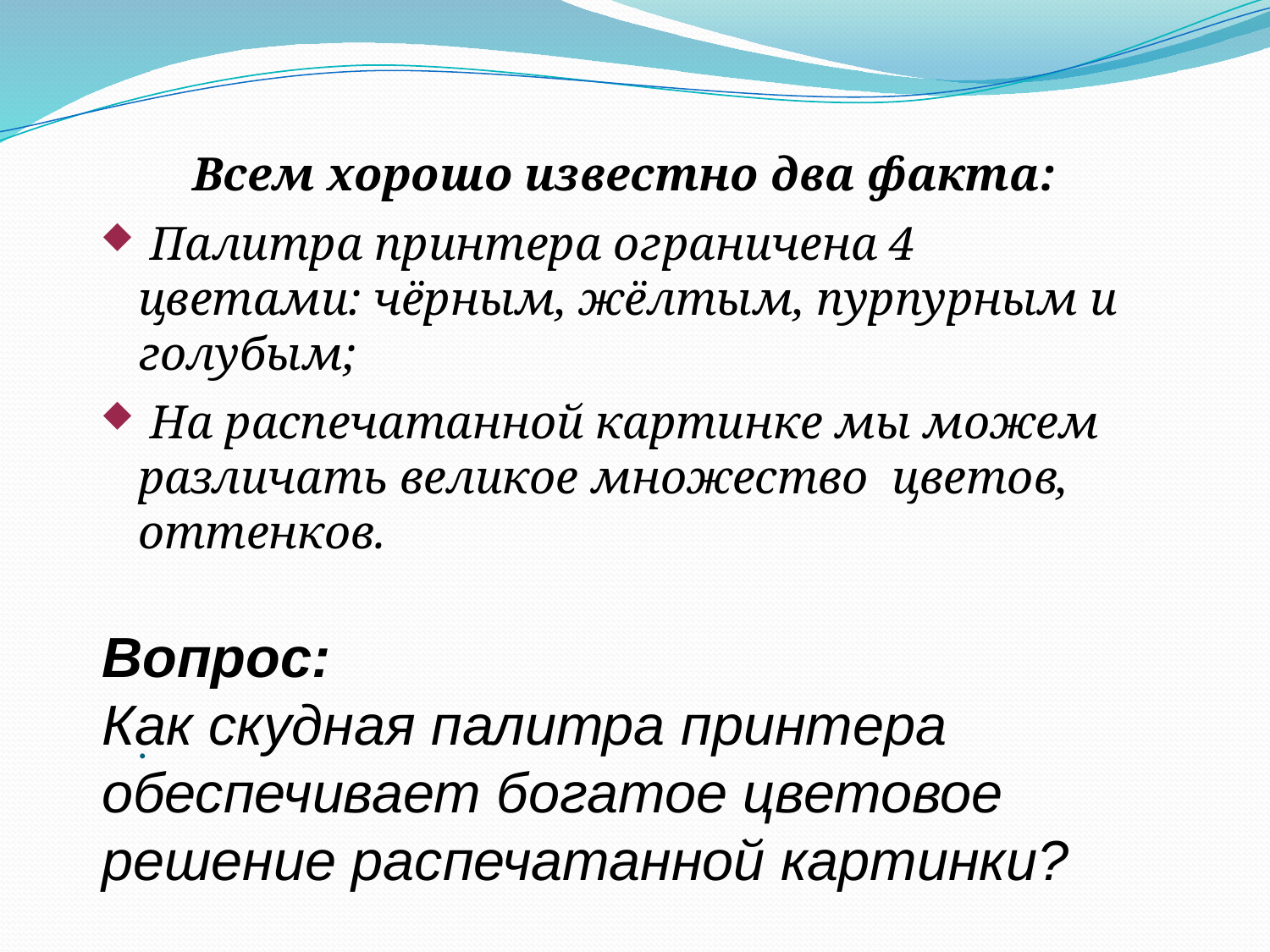

Всем хорошо известно два факта:
 Палитра принтера ограничена 4 цветами: чёрным, жёлтым, пурпурным и  голубым;
 На распечатанной картинке мы можем различать великое множество  цветов, оттенков.
# .
Вопрос:
Как скудная палитра принтера обеспечивает богатое цветовое решение распечатанной картинки?